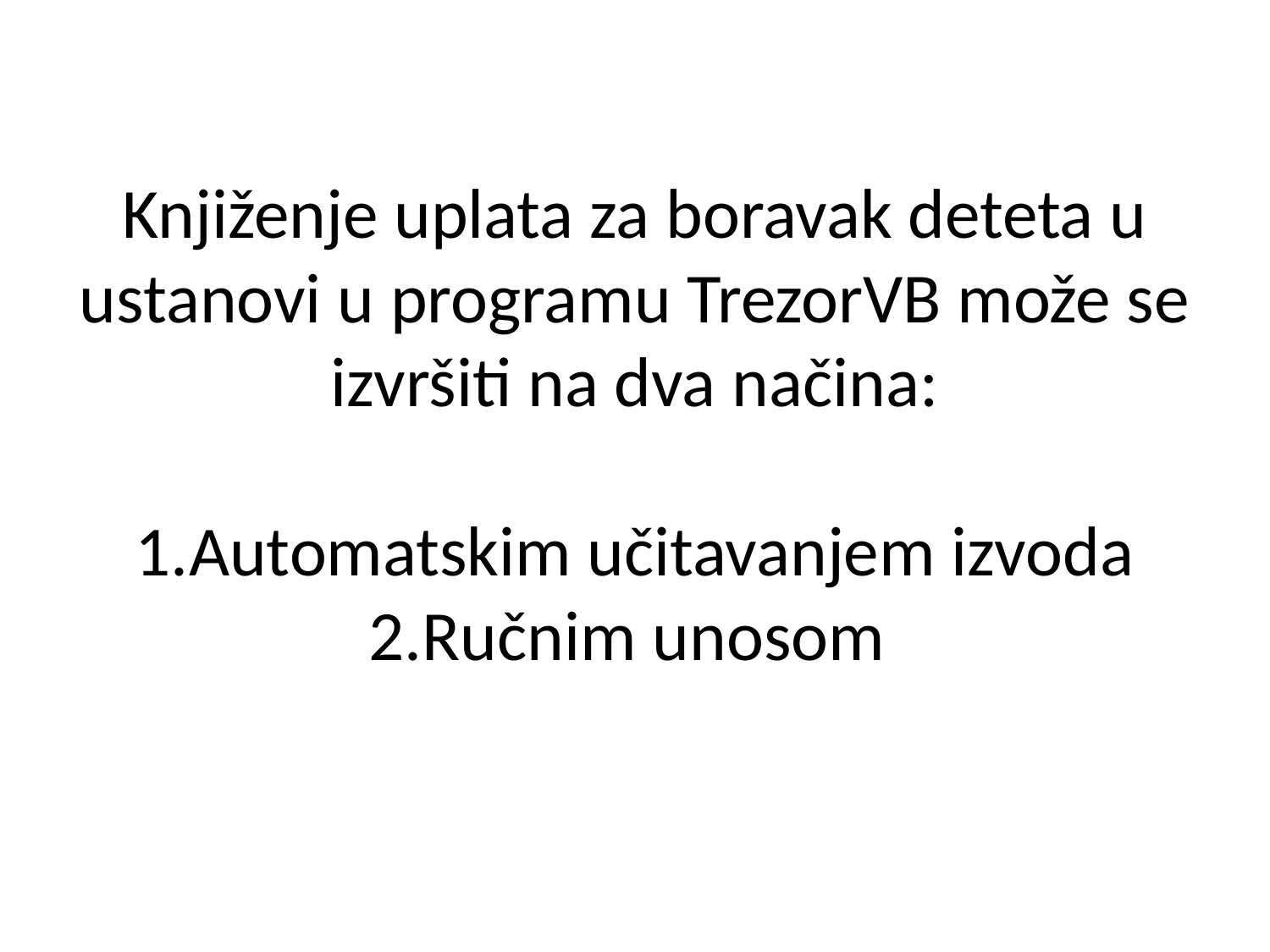

# Knjiženje uplata za boravak deteta u ustanovi u programu TrezorVB može se izvršiti na dva načina: 1.Automatskim učitavanjem izvoda 2.Ručnim unosom